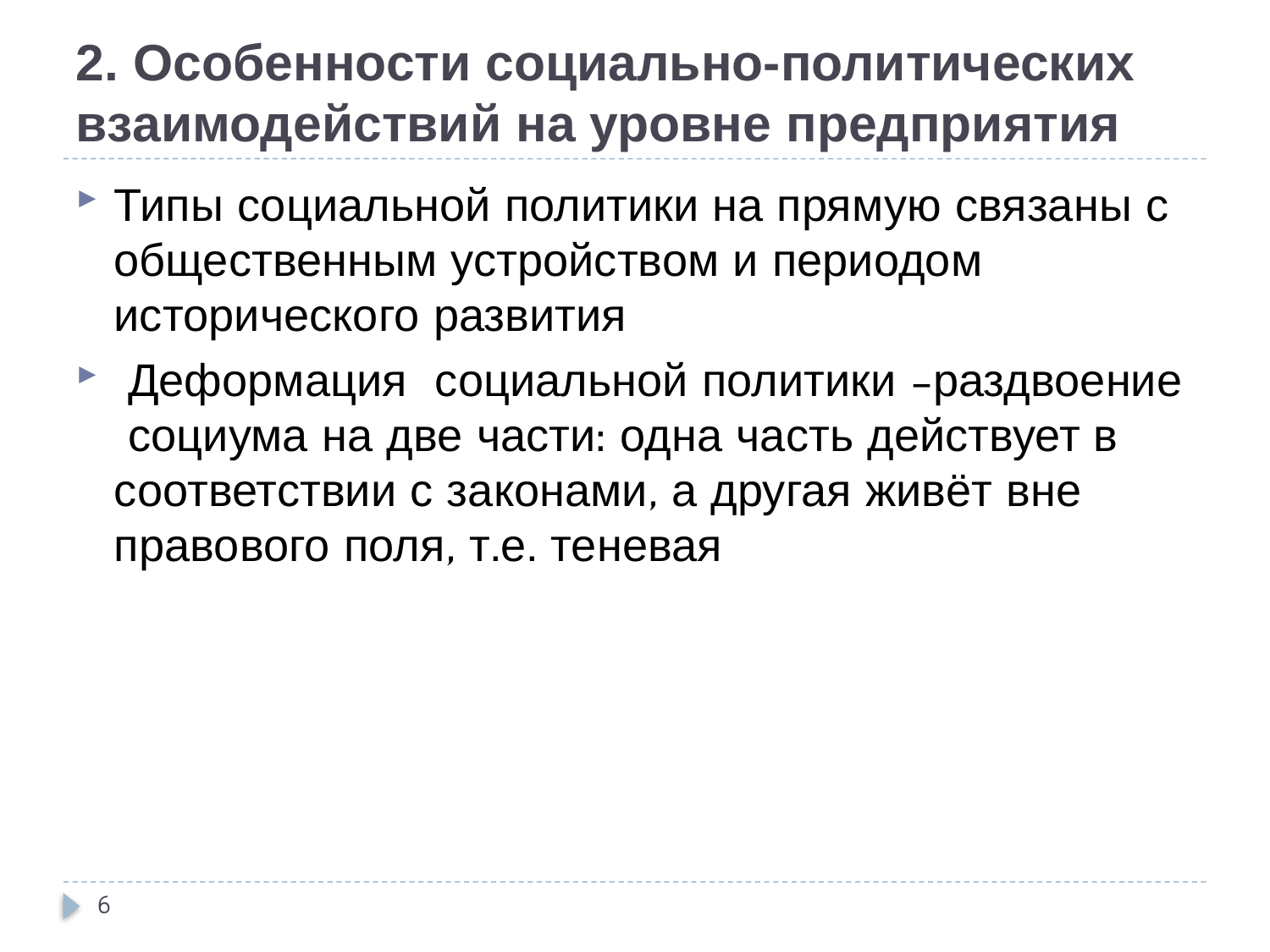

# 2. Особенности социально-политических взаимодействий на уровне предприятия
Типы социальной политики на прямую связаны с общественным устройством и периодом исторического развития
 Деформация  социальной политики –раздвоение  социума на две части: одна часть действует в соответствии с законами, а другая живёт вне правового поля, т.е. теневая
6